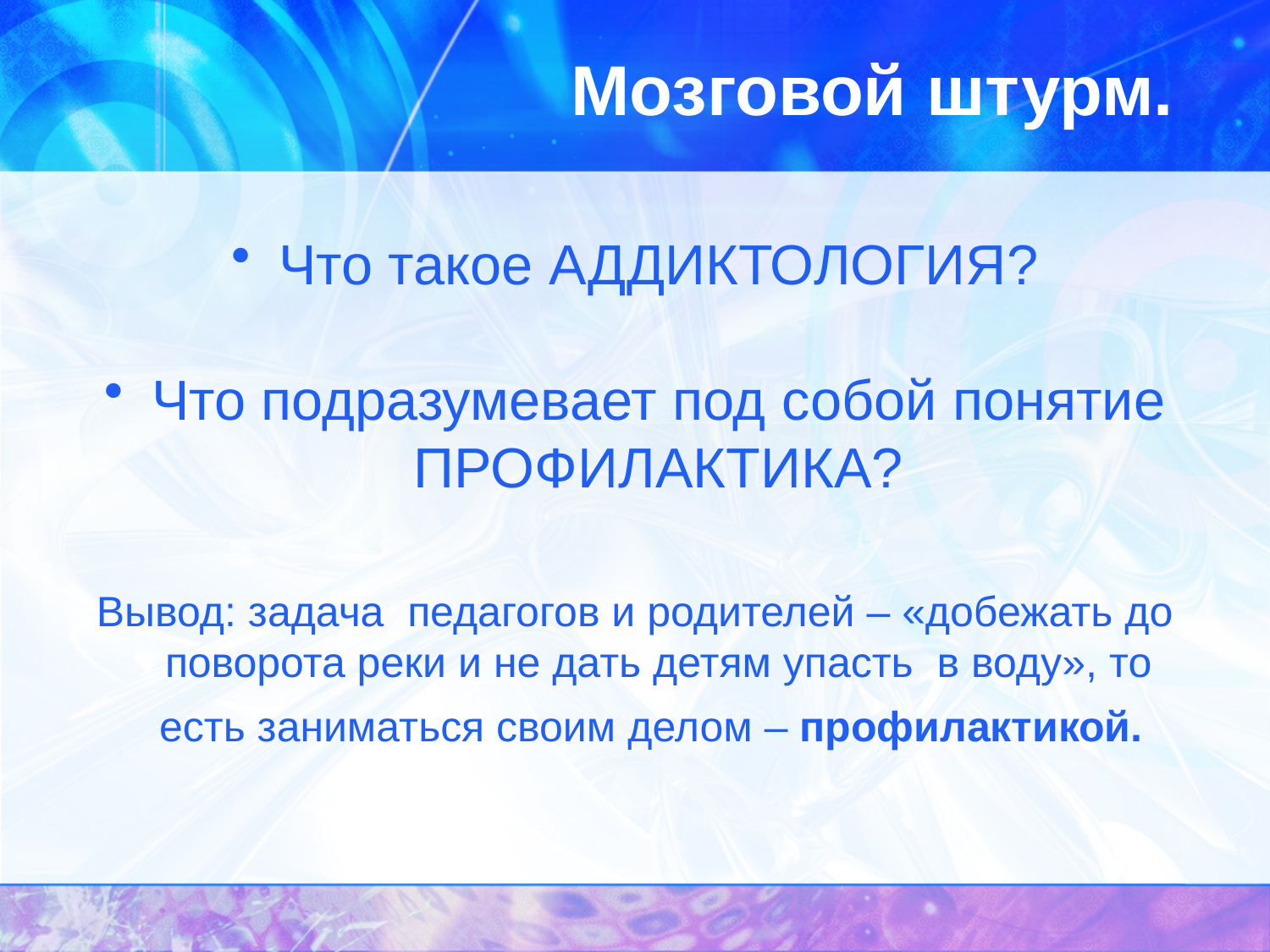

# Мозговой штурм.
Что такое АДДИКТОЛОГИЯ?

Что подразумевает под собой понятие ПРОФИЛАКТИКА?

Вывод: задача  педагогов и родителей – «добежать до поворота реки и не дать детям упасть  в воду», то есть заниматься своим делом – профилактикой.